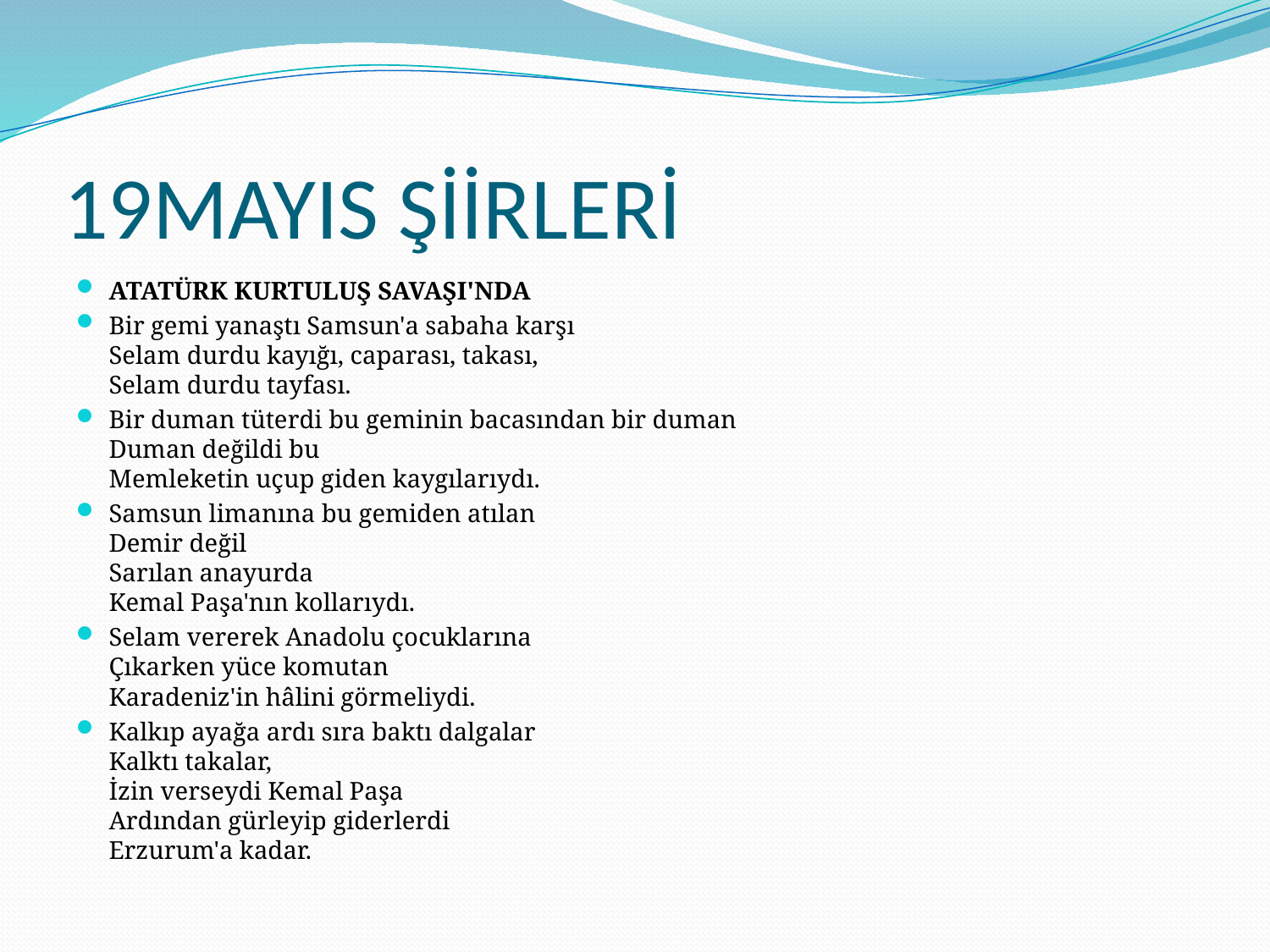

# 19MAYIS ŞİİRLERİ
ATATÜRK KURTULUŞ SAVAŞI'NDA
Bir gemi yanaştı Samsun'a sabaha karşı
Selam durdu kayığı, caparası, takası,
Selam durdu tayfası.
Bir duman tüterdi bu geminin bacasından bir duman
Duman değildi bu
Memleketin uçup giden kaygılarıydı.
Samsun limanına bu gemiden atılan
Demir değil
Sarılan anayurda
Kemal Paşa'nın kollarıydı.
Selam vererek Anadolu çocuklarına
Çıkarken yüce komutan
Karadeniz'in hâlini görmeliydi.
Kalkıp ayağa ardı sıra baktı dalgalar
Kalktı takalar,
İzin verseydi Kemal Paşa
Ardından gürleyip giderlerdi
Erzurum'a kadar.